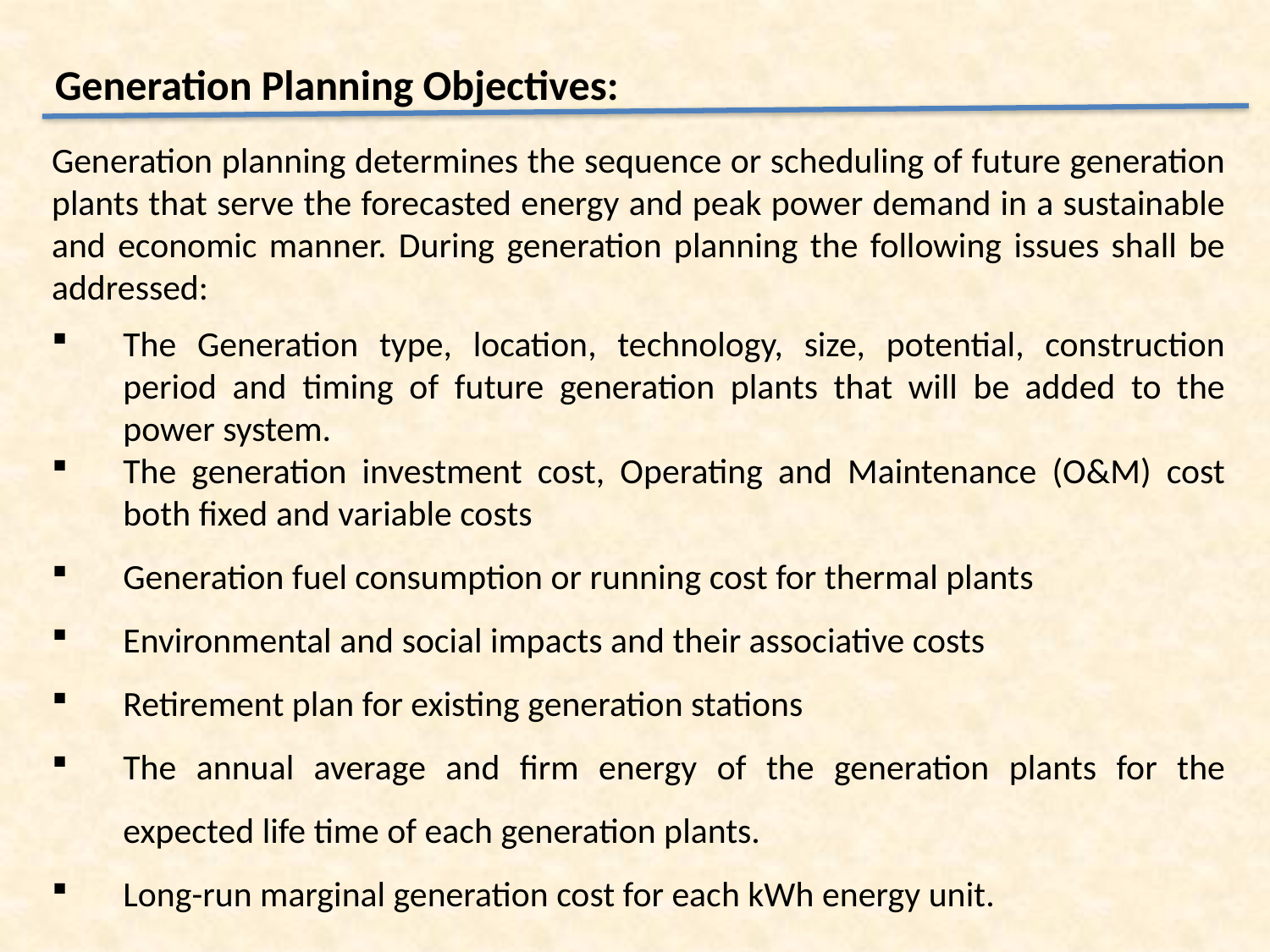

Generation Planning Objectives:
Generation planning determines the sequence or scheduling of future generation plants that serve the forecasted energy and peak power demand in a sustainable and economic manner. During generation planning the following issues shall be addressed:

The Generation type, location, technology, size, potential, construction period and timing of future generation plants that will be added to the power system.
The generation investment cost, Operating and Maintenance (O&M) cost both fixed and variable costs
Generation fuel consumption or running cost for thermal plants
Environmental and social impacts and their associative costs
Retirement plan for existing generation stations
The annual average and firm energy of the generation plants for the expected life time of each generation plants.
Long-run marginal generation cost for each kWh energy unit.